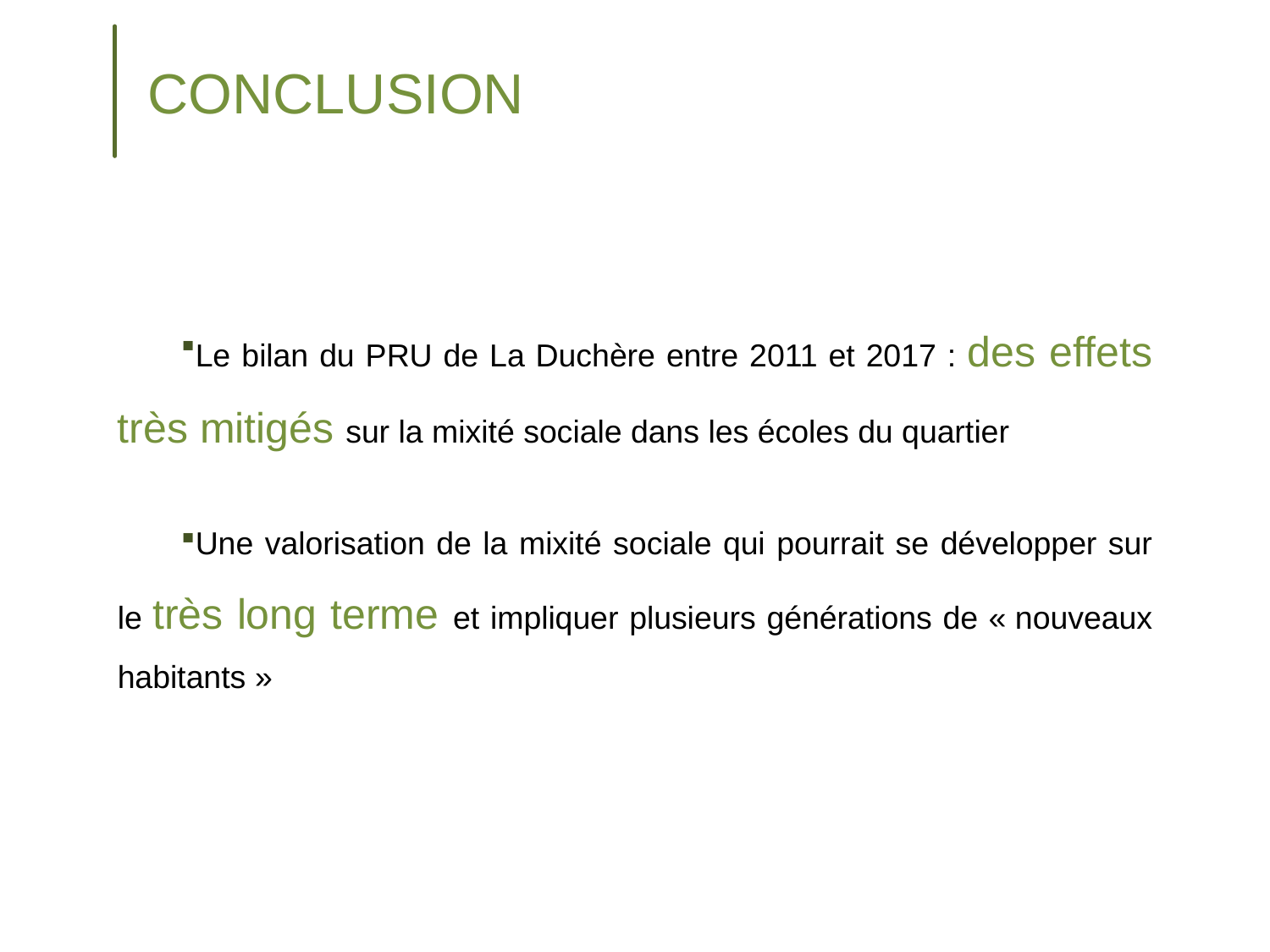

Conclusion
Le bilan du PRU de La Duchère entre 2011 et 2017 : des effets très mitigés sur la mixité sociale dans les écoles du quartier
Une valorisation de la mixité sociale qui pourrait se développer sur le très long terme et impliquer plusieurs générations de « nouveaux habitants »

11